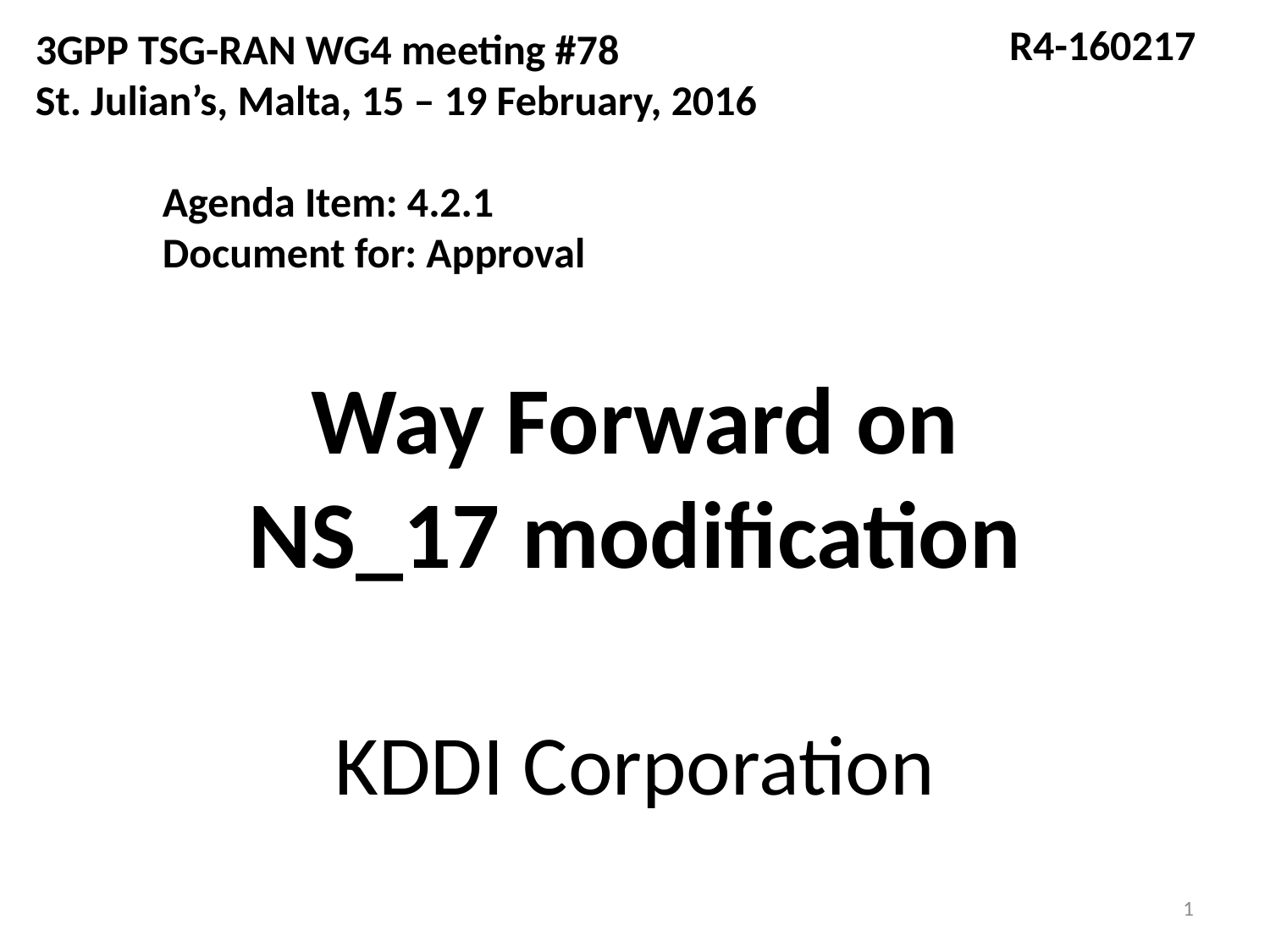

R4-160217
3GPP TSG-RAN WG4 meeting #78
St. Julian’s, Malta, 15 – 19 February, 2016

	Agenda Item: 4.2.1
	Document for: Approval
# Way Forward on NS_17 modification
KDDI Corporation
1